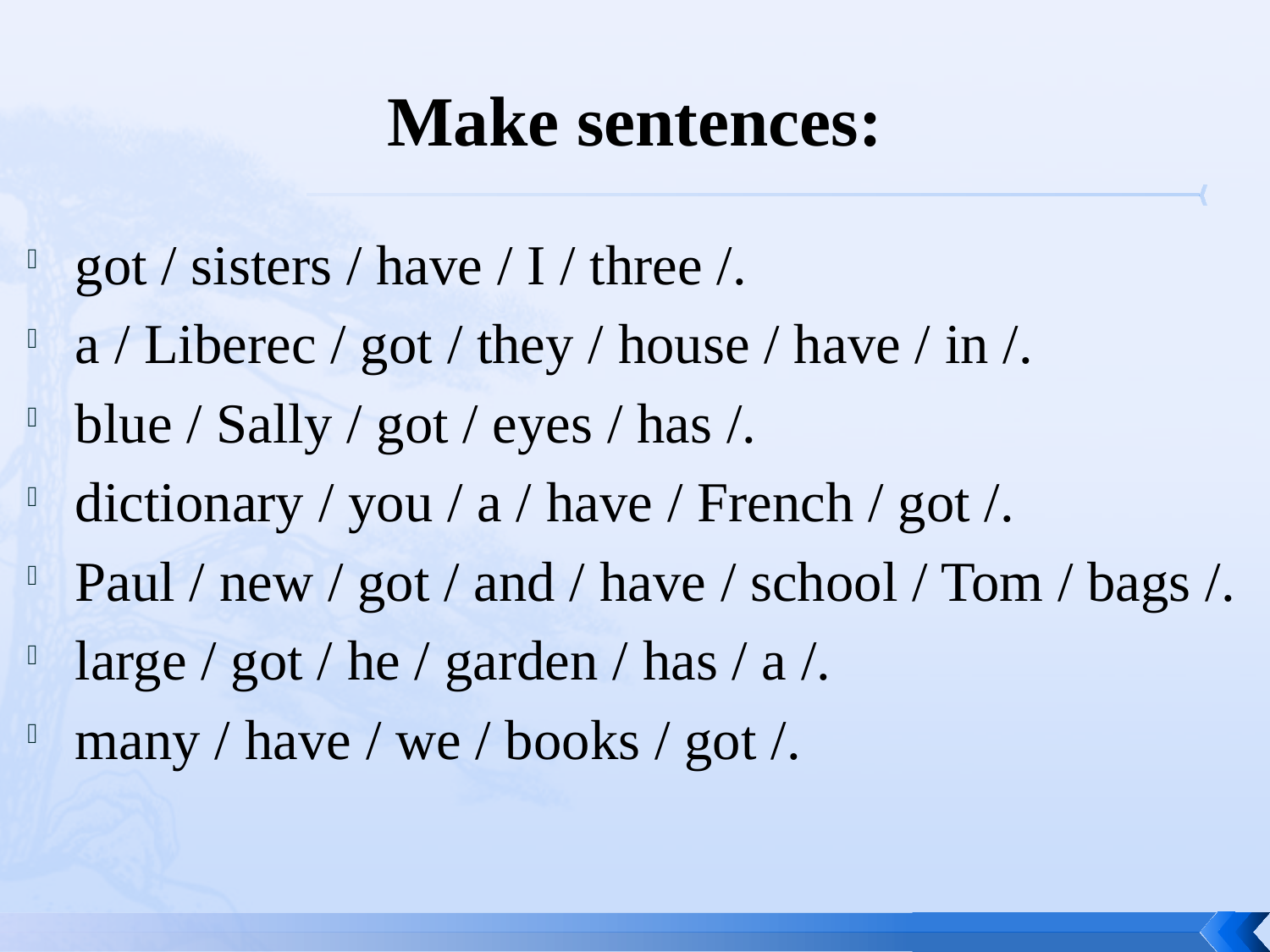

# Make sentences:
got / sisters / have / I / three /.
a / Liberec / got / they / house / have / in /.
blue / Sally / got / eyes / has /.
dictionary / you / a / have / French / got /.
Paul / new / got / and / have / school / Tom / bags /.
large / got / he / garden / has / a /.
many / have / we / books / got /.